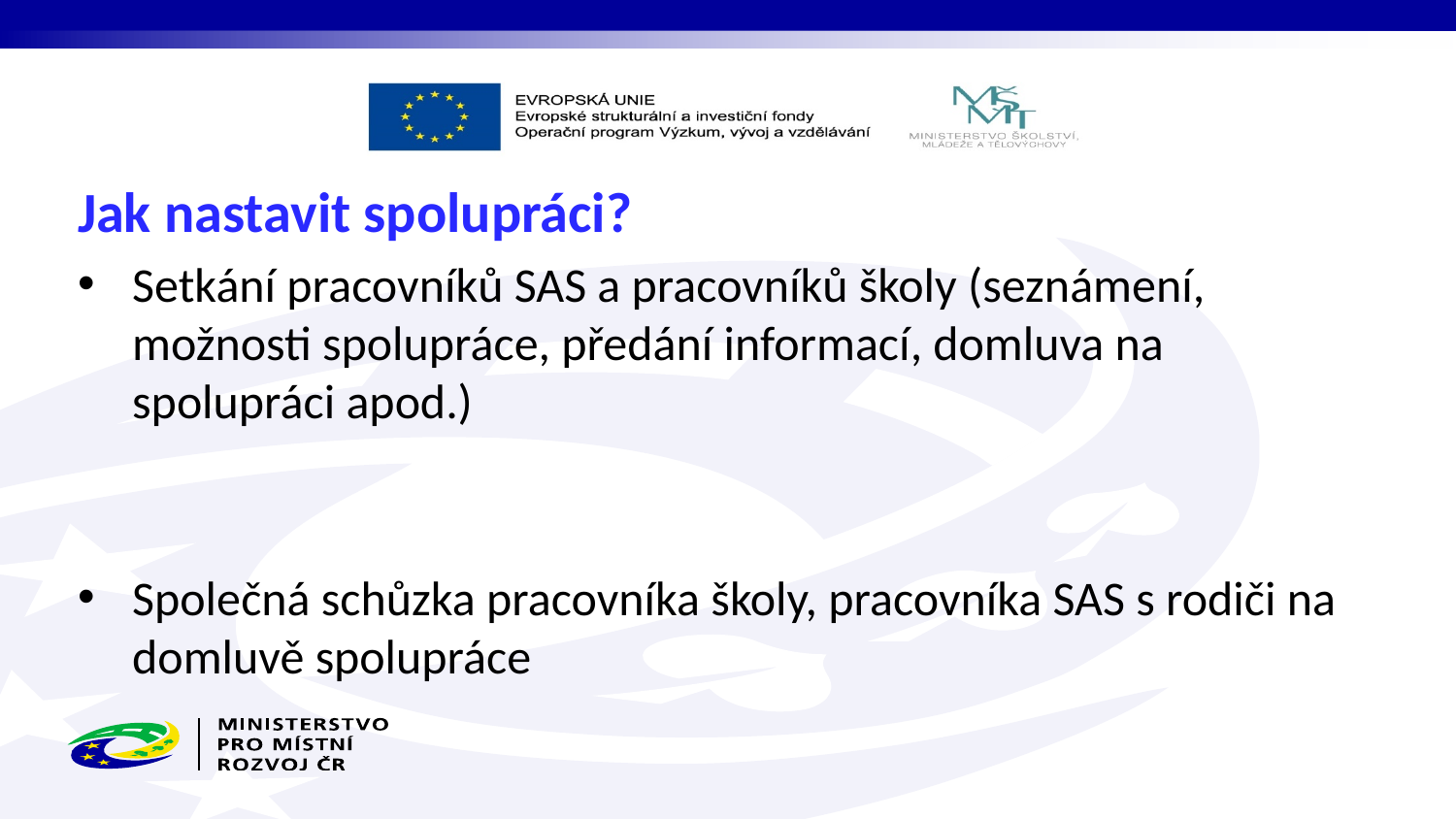

# Jak nastavit spolupráci?
Setkání pracovníků SAS a pracovníků školy (seznámení, možnosti spolupráce, předání informací, domluva na spolupráci apod.)

Společná schůzka pracovníka školy, pracovníka SAS s rodiči na domluvě spolupráce